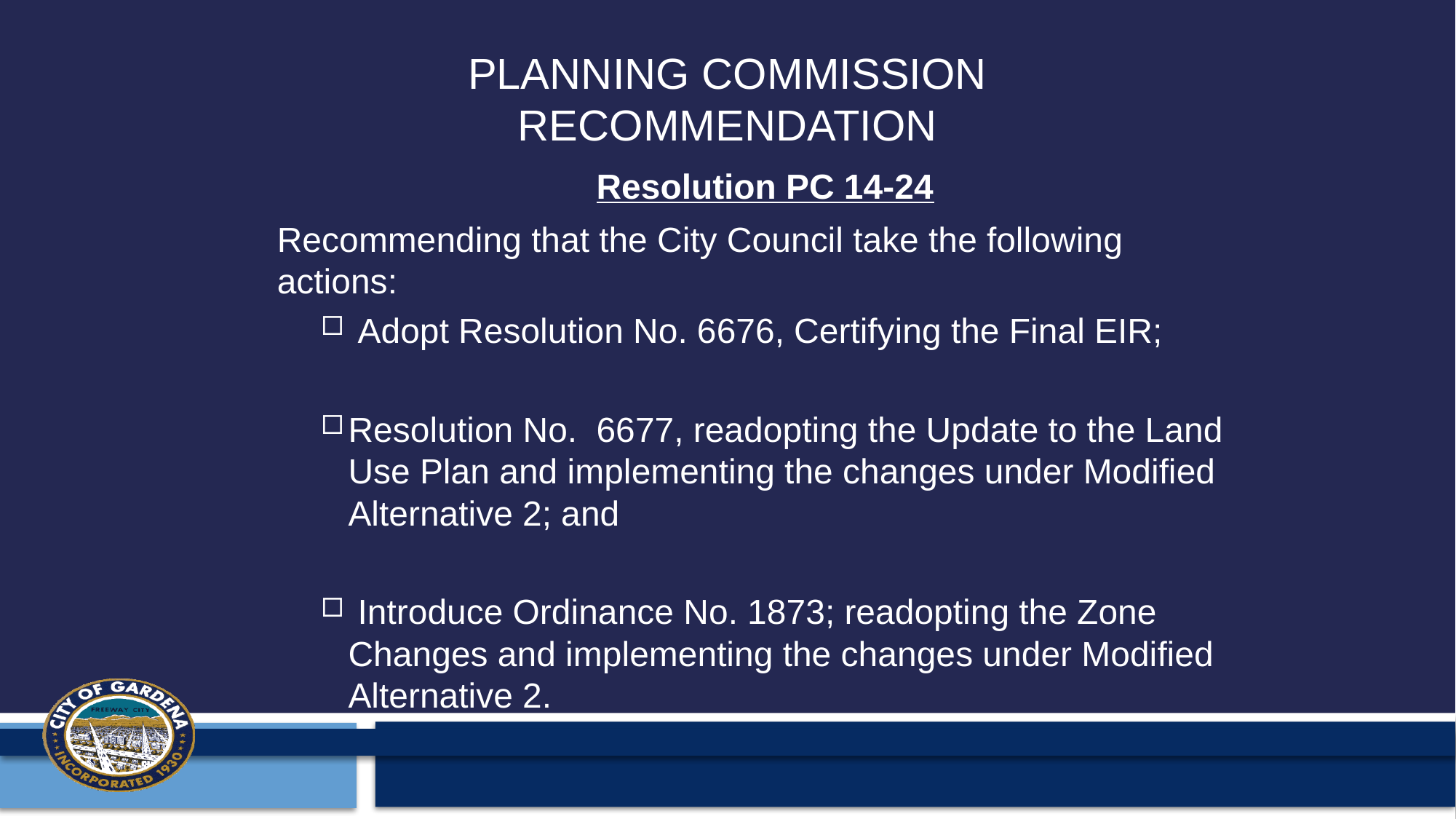

# Planning commission recommendation
Resolution PC 14-24
Recommending that the City Council take the following actions:
 Adopt Resolution No. 6676, Certifying the Final EIR;

Resolution No.  6677, readopting the Update to the Land Use Plan and implementing the changes under Modified Alternative 2; and

 Introduce Ordinance No. 1873; readopting the Zone Changes and implementing the changes under Modified Alternative 2.